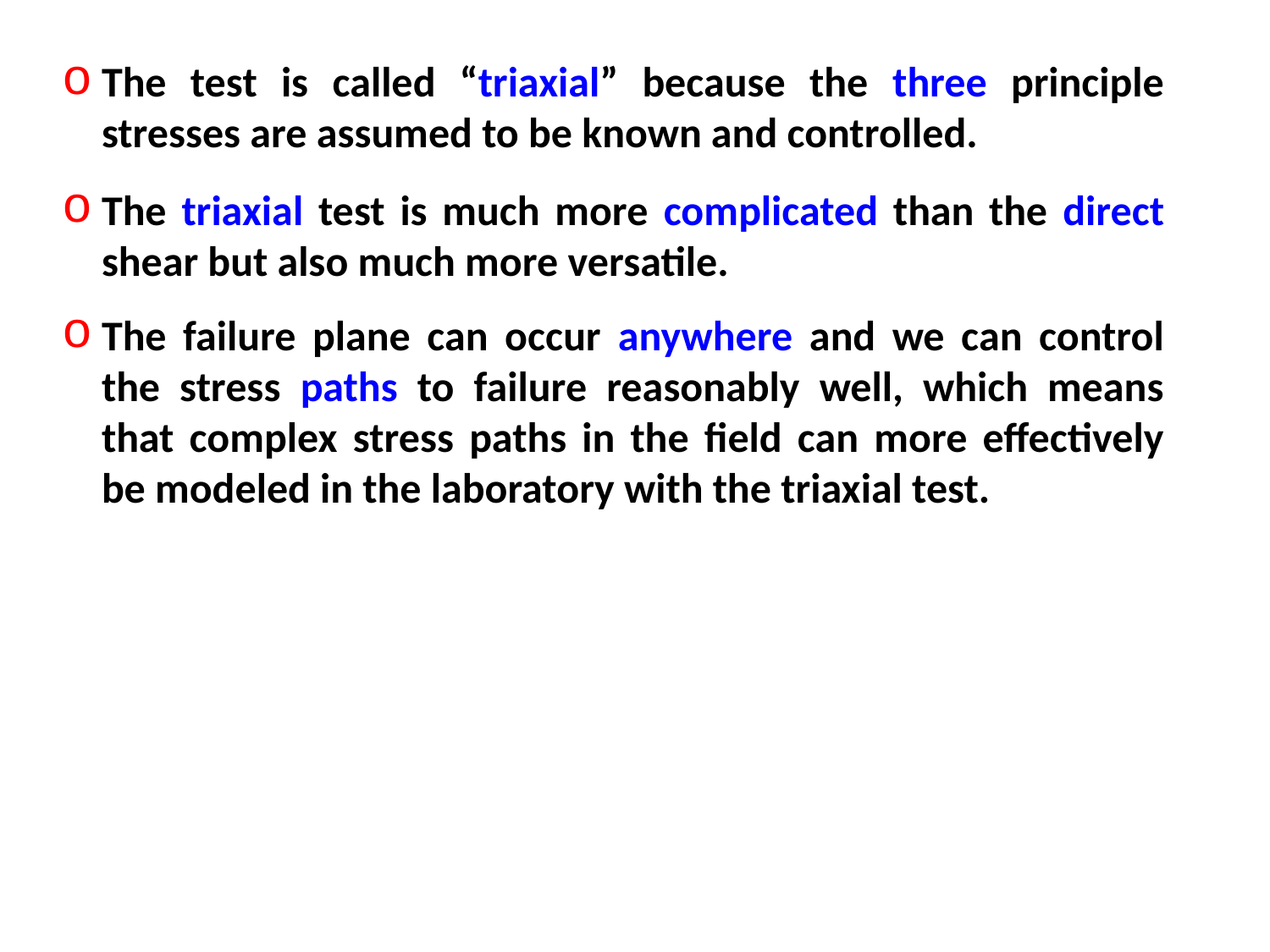

The test is called “triaxial” because the three principle stresses are assumed to be known and controlled.
The triaxial test is much more complicated than the direct shear but also much more versatile.
The failure plane can occur anywhere and we can control the stress paths to failure reasonably well, which means that complex stress paths in the field can more effectively be modeled in the laboratory with the triaxial test.